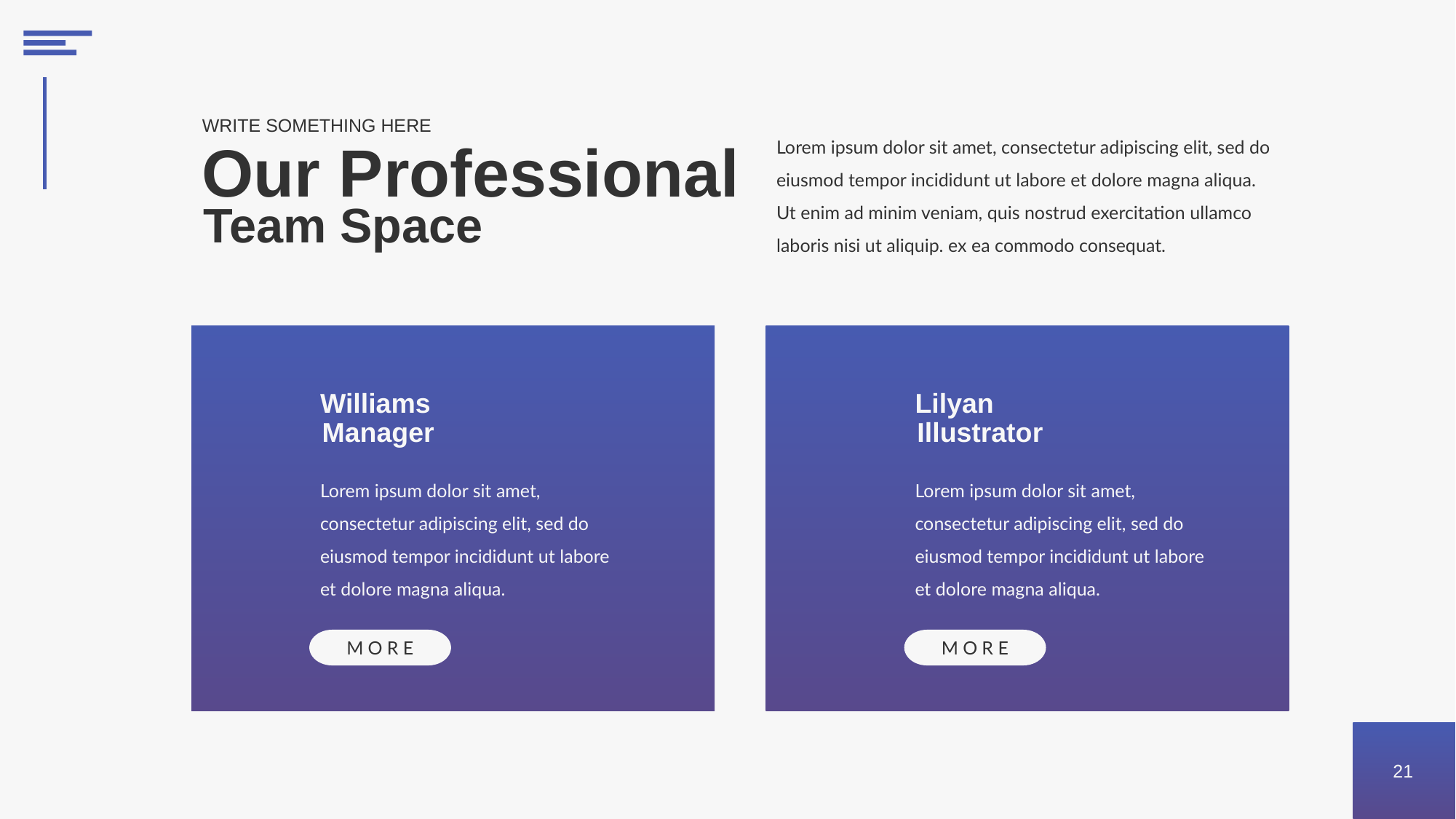

WRITE SOMETHING HERE
Lorem ipsum dolor sit amet, consectetur adipiscing elit, sed do eiusmod tempor incididunt ut labore et dolore magna aliqua. Ut enim ad minim veniam, quis nostrud exercitation ullamco laboris nisi ut aliquip. ex ea commodo consequat.
Our Professional
Team Space

Williams
Lilyan
Manager
Illustrator

Lorem ipsum dolor sit amet, consectetur adipiscing elit, sed do eiusmod tempor incididunt ut labore et dolore magna aliqua.
Lorem ipsum dolor sit amet, consectetur adipiscing elit, sed do eiusmod tempor incididunt ut labore et dolore magna aliqua.
MORE
MORE